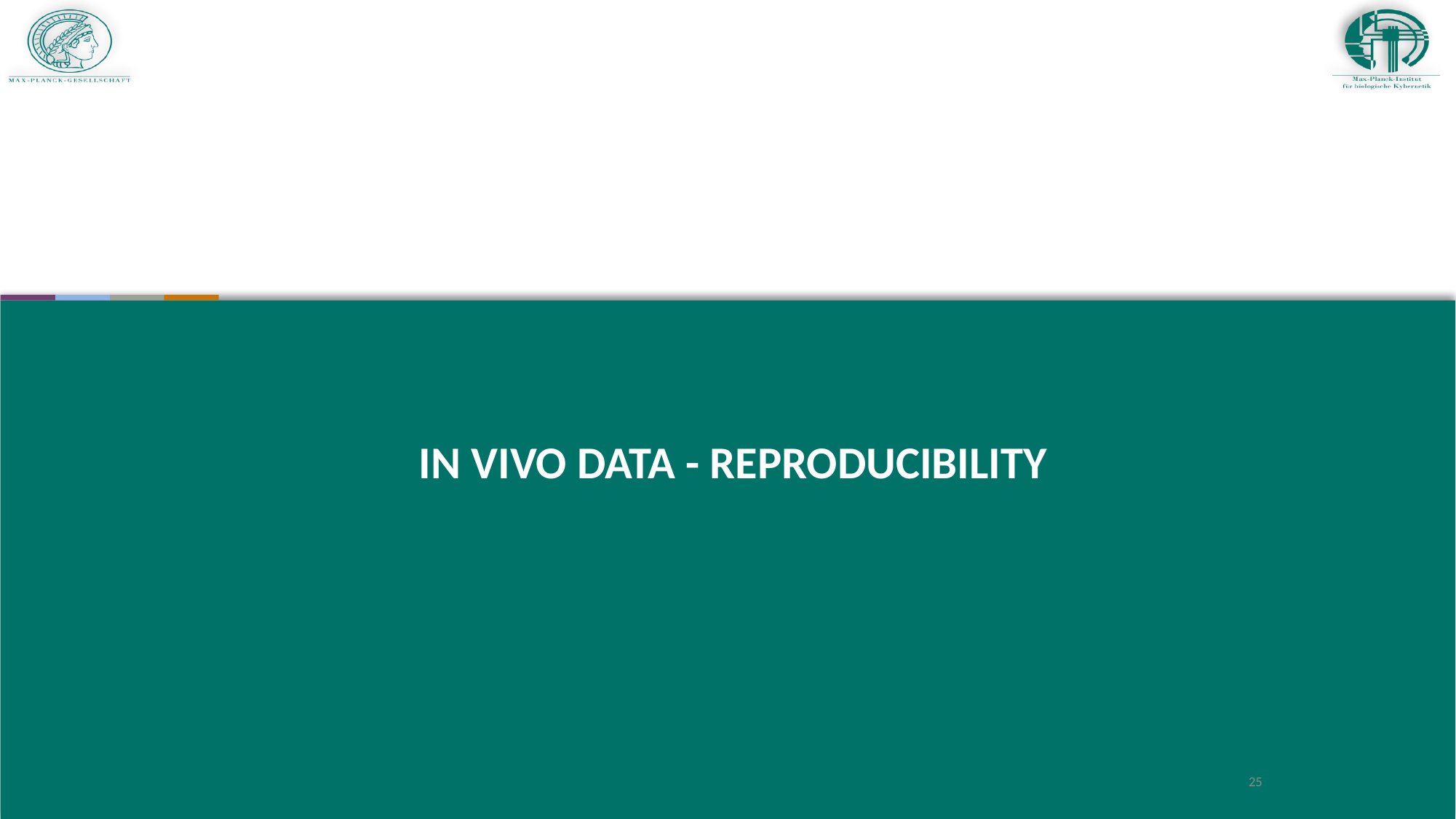

# In vivo data - Reproducibility
25